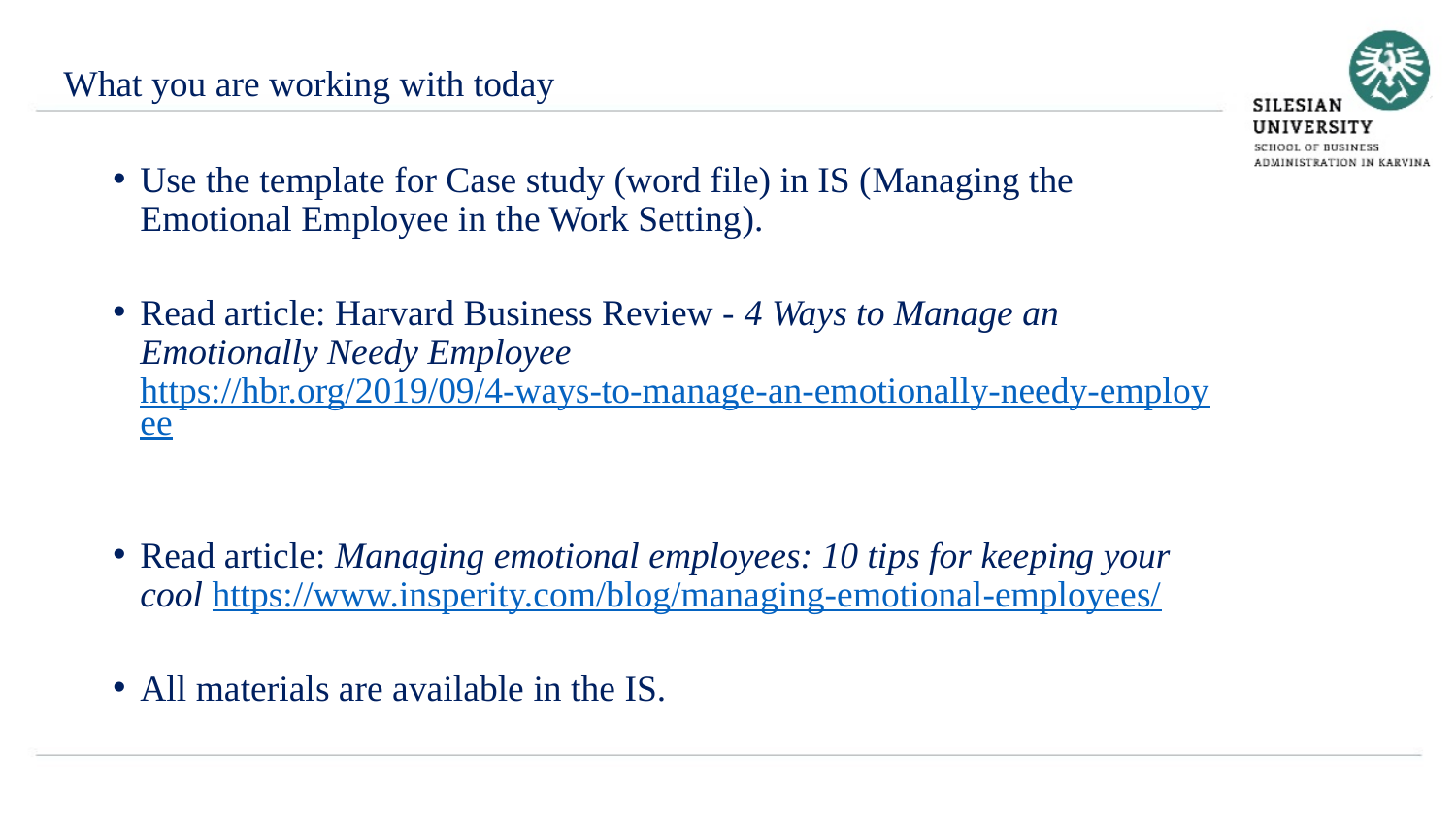

What you are working with today
Use the template for Case study (word file) in IS (Managing the Emotional Employee in the Work Setting).

Read article: Harvard Business Review - 4 Ways to Manage an Emotionally Needy Employee https://hbr.org/2019/09/4-ways-to-manage-an-emotionally-needy-employee

Read article: Managing emotional employees: 10 tips for keeping your cool https://www.insperity.com/blog/managing-emotional-employees/

All materials are available in the IS.